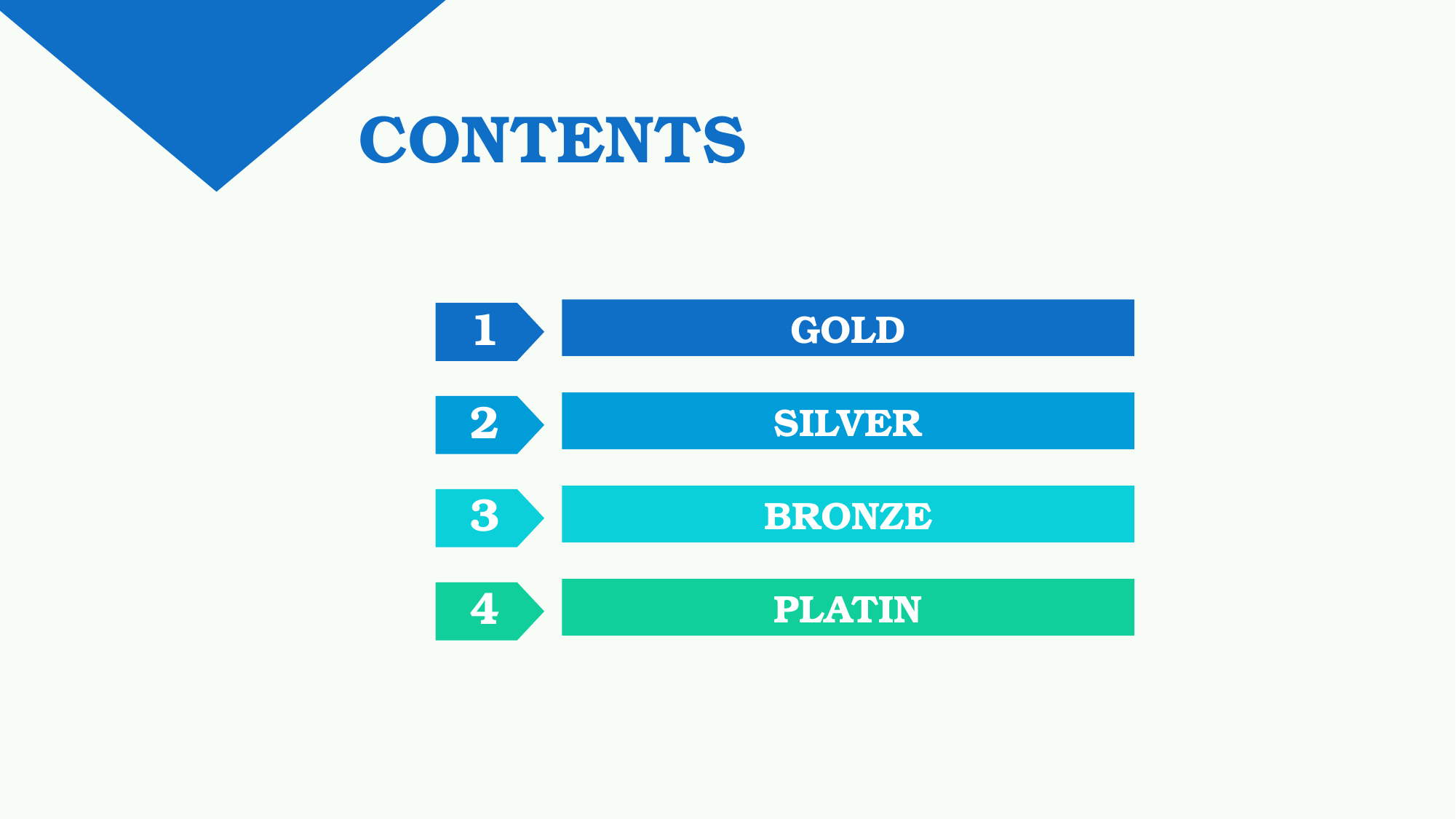

CONTENTS
GOLD
1

SILVER
2

BRONZE
3

PLATIN
4